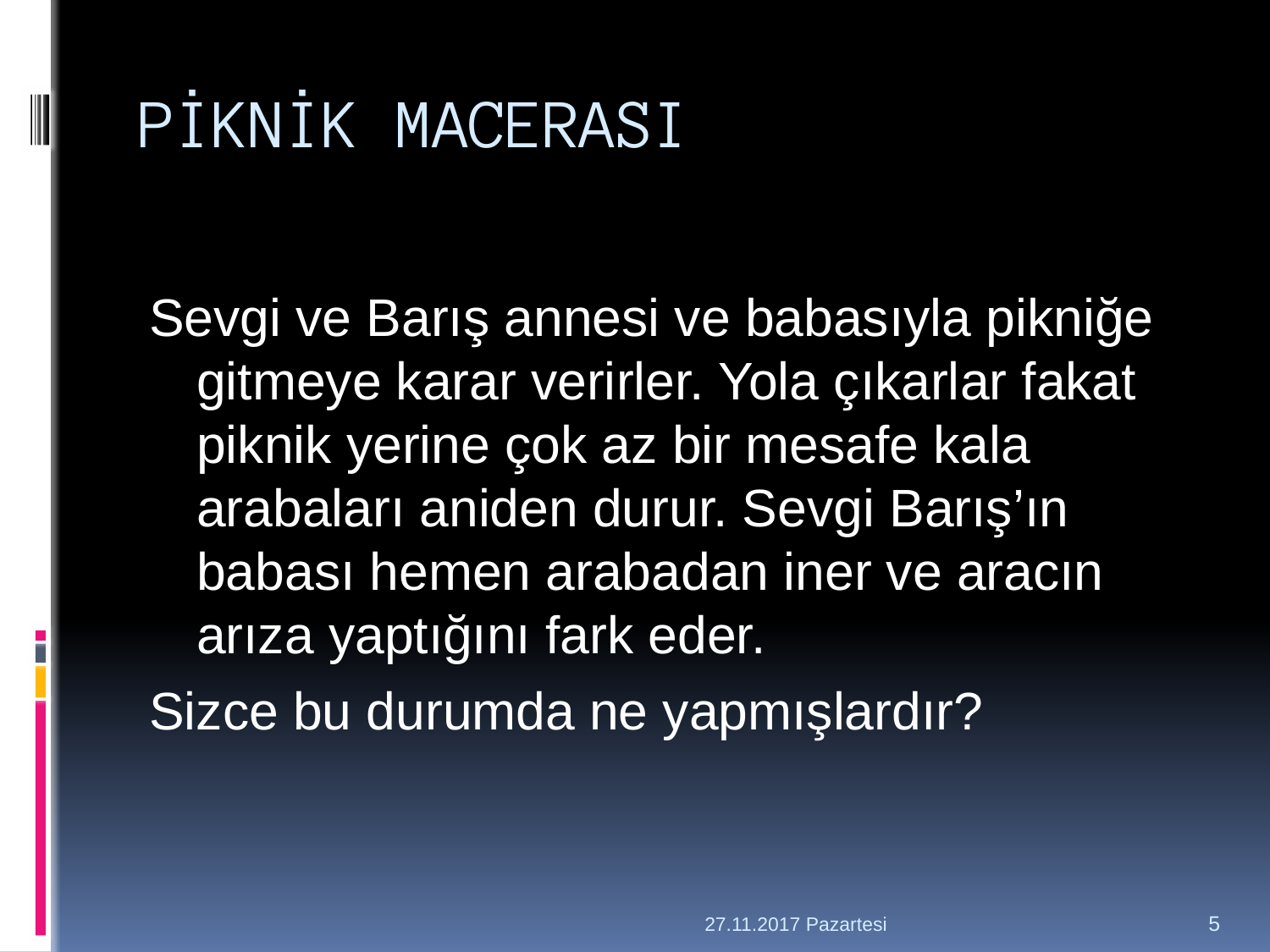

# PİKNİK MACERASI
Sevgi ve Barış annesi ve babasıyla pikniğe gitmeye karar verirler. Yola çıkarlar fakat piknik yerine çok az bir mesafe kala arabaları aniden durur. Sevgi Barış’ın babası hemen arabadan iner ve aracın arıza yaptığını fark eder.
Sizce bu durumda ne yapmışlardır?
27.11.2017 Pazartesi
5